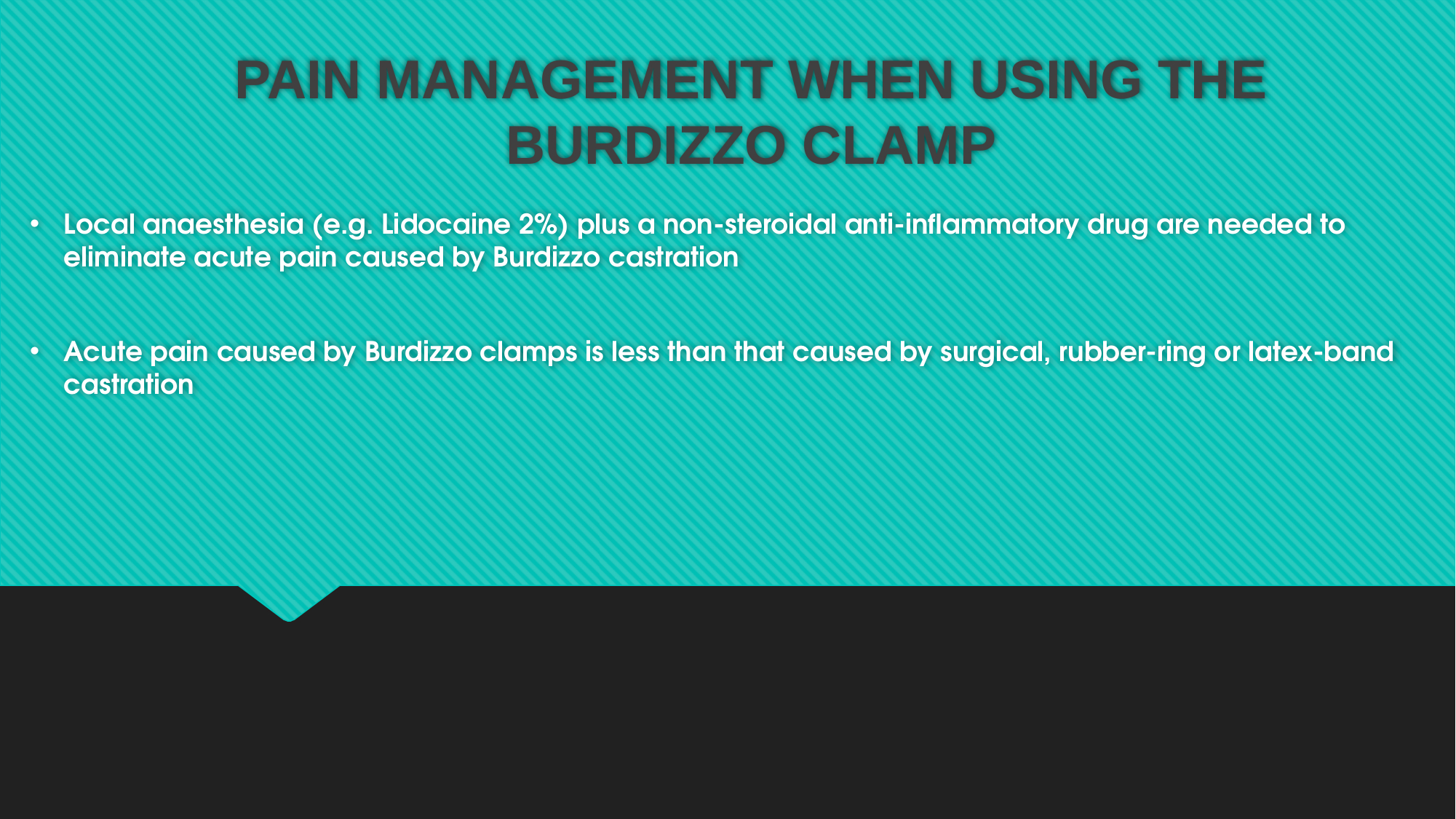

# PAIN MANAGEMENT WHEN USING THE BURDIZZO CLAMP
Local anaesthesia (e.g. Lidocaine 2%) plus a non-steroidal anti-inflammatory drug are needed to eliminate acute pain caused by Burdizzo castration

Acute pain caused by Burdizzo clamps is less than that caused by surgical, rubber-ring or latex-band castration